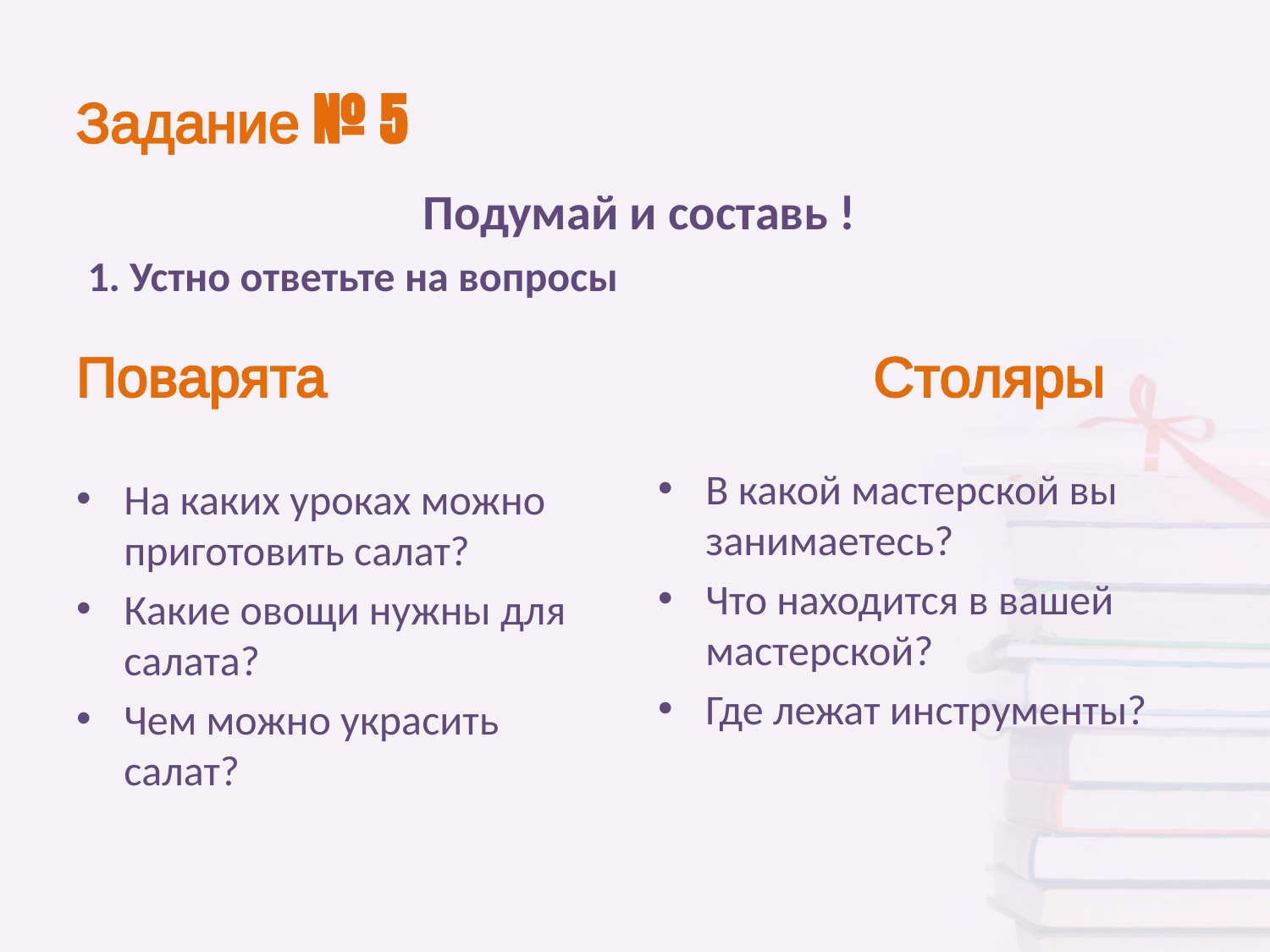

# Задание № 5 Поварята                                         Столяры
Подумай и составь !
1. Устно ответьте на вопросы
В какой мастерской вы занимаетесь?
Что находится в вашей мастерской?
Где лежат инструменты?
На каких уроках можно приготовить салат?
Какие овощи нужны для салата?
Чем можно украсить салат?